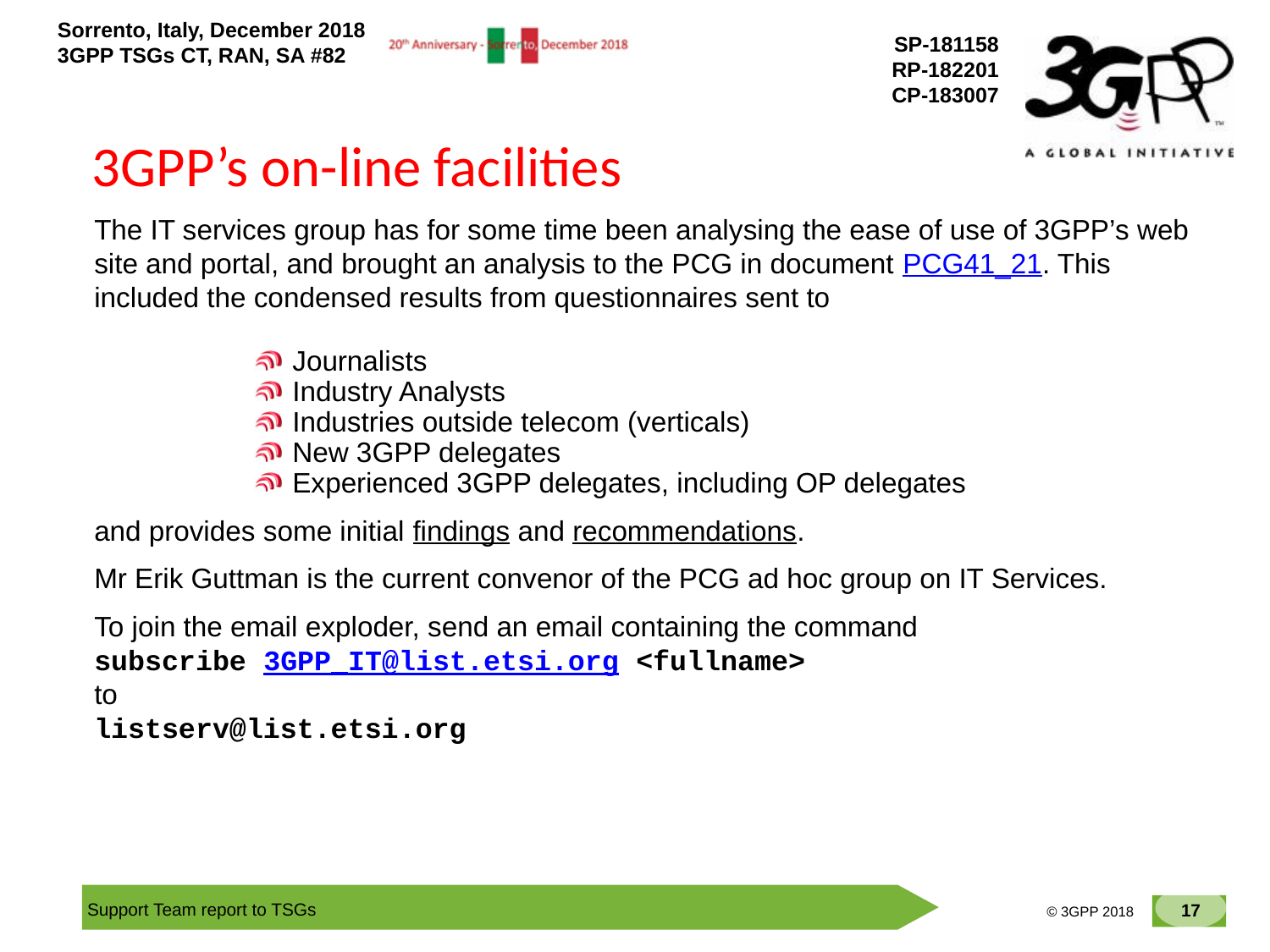

# 3GPP’s on-line facilities
The IT services group has for some time been analysing the ease of use of 3GPP’s web site and portal, and brought an analysis to the PCG in document PCG41_21. This included the condensed results from questionnaires sent to
 Journalists
 Industry Analysts
 Industries outside telecom (verticals)
 New 3GPP delegates
 Experienced 3GPP delegates, including OP delegates
and provides some initial findings and recommendations.
Mr Erik Guttman is the current convenor of the PCG ad hoc group on IT Services.
To join the email exploder, send an email containing the command
subscribe 3GPP_IT@list.etsi.org <fullname>
to
listserv@list.etsi.org